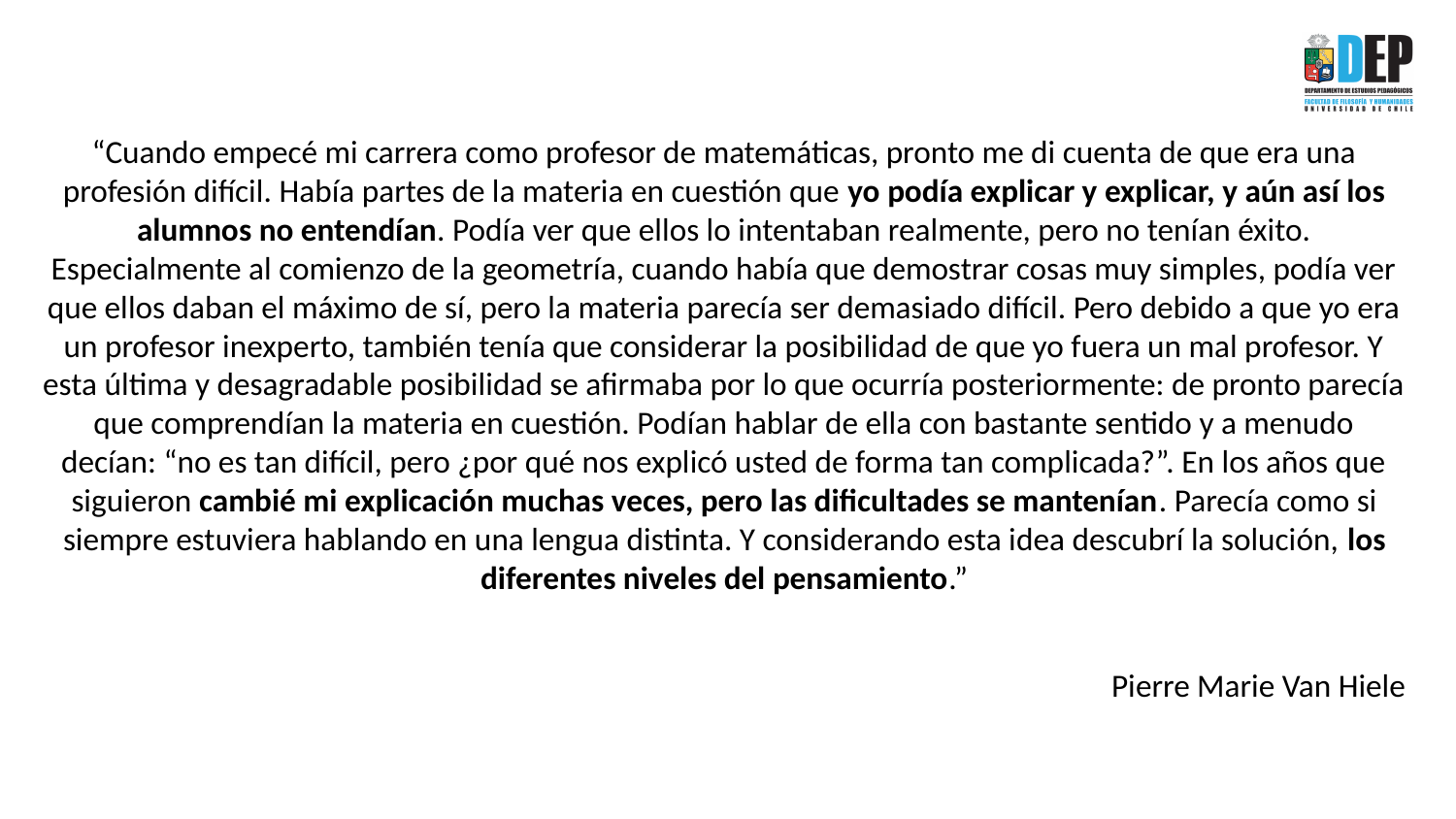

“Cuando empecé mi carrera como profesor de matemáticas, pronto me di cuenta de que era una profesión difícil. Había partes de la materia en cuestión que yo podía explicar y explicar, y aún así los alumnos no entendían. Podía ver que ellos lo intentaban realmente, pero no tenían éxito. Especialmente al comienzo de la geometría, cuando había que demostrar cosas muy simples, podía ver que ellos daban el máximo de sí, pero la materia parecía ser demasiado difícil. Pero debido a que yo era un profesor inexperto, también tenía que considerar la posibilidad de que yo fuera un mal profesor. Y esta última y desagradable posibilidad se afirmaba por lo que ocurría posteriormente: de pronto parecía que comprendían la materia en cuestión. Podían hablar de ella con bastante sentido y a menudo decían: “no es tan difícil, pero ¿por qué nos explicó usted de forma tan complicada?”. En los años que siguieron cambié mi explicación muchas veces, pero las dificultades se mantenían. Parecía como si siempre estuviera hablando en una lengua distinta. Y considerando esta idea descubrí la solución, los diferentes niveles del pensamiento.”

Pierre Marie Van Hiele